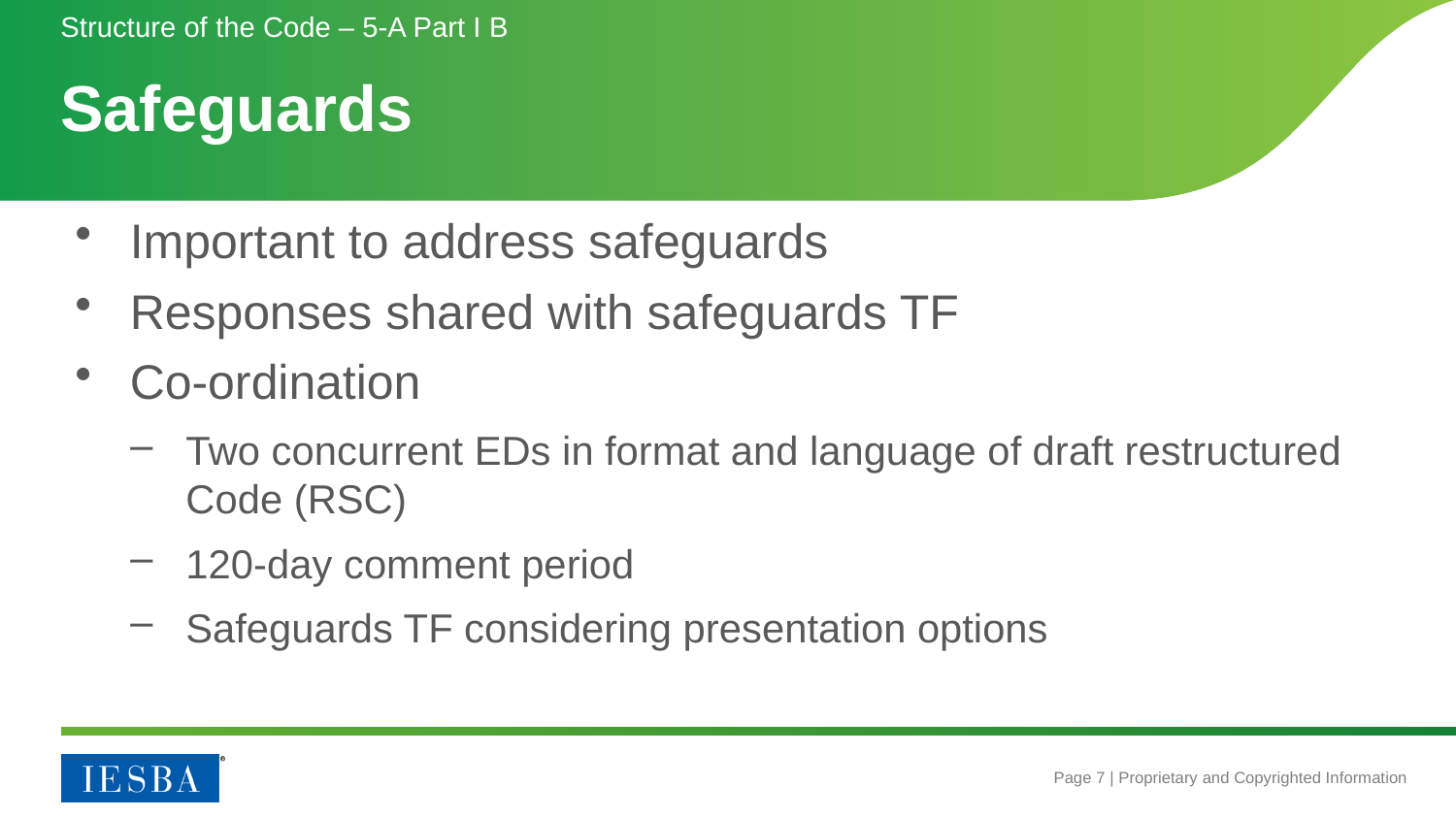

Structure of the Code – 5-A Part I B

# Safeguards
Important to address safeguards
Responses shared with safeguards TF
Co-ordination
Two concurrent EDs in format and language of draft restructured Code (RSC)
120-day comment period
Safeguards TF considering presentation options